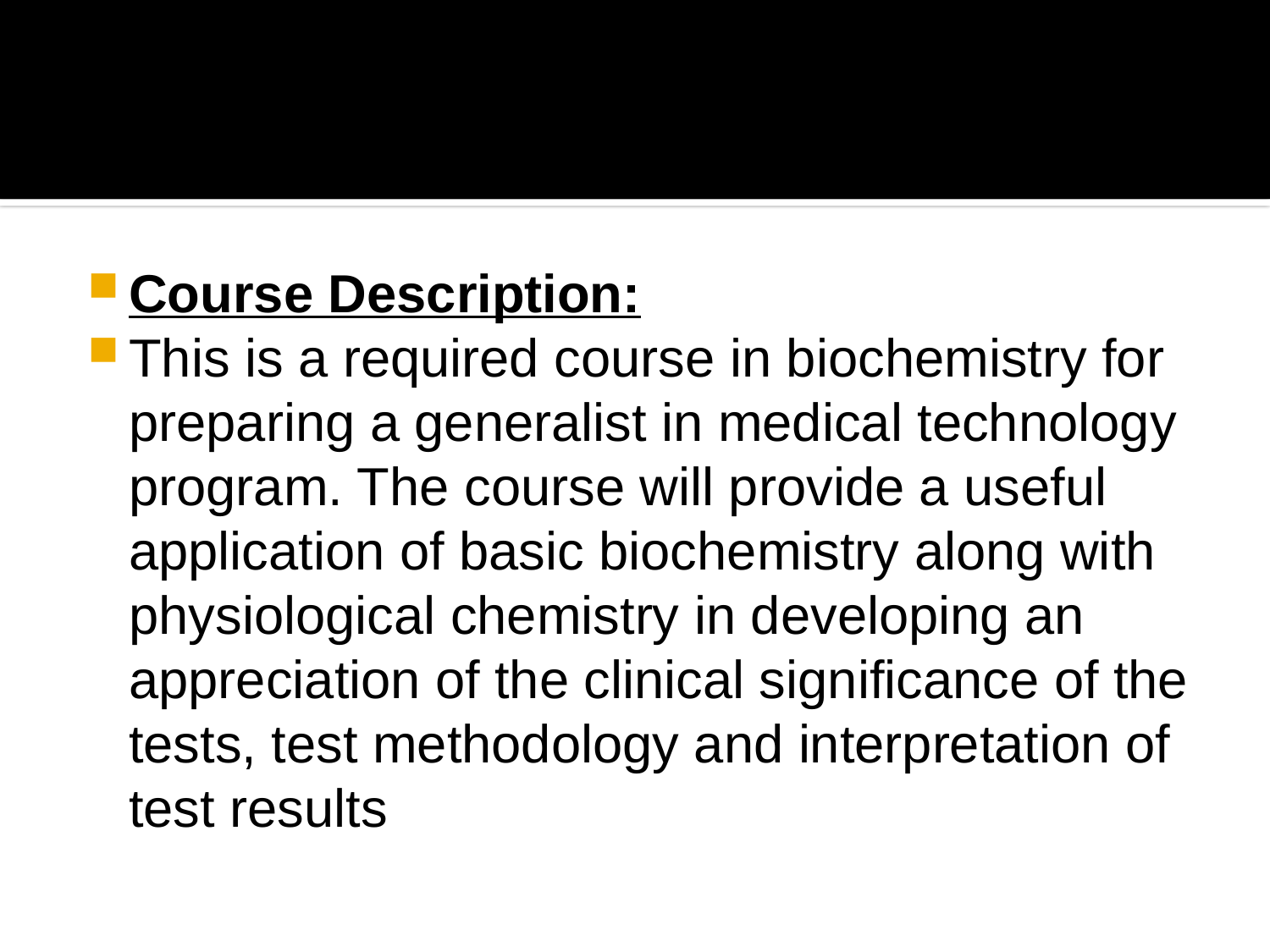

#
Course Description:
This is a required course in biochemistry for preparing a generalist in medical technology program. The course will provide a useful application of basic biochemistry along with physiological chemistry in developing an appreciation of the clinical significance of the tests, test methodology and interpretation of test results